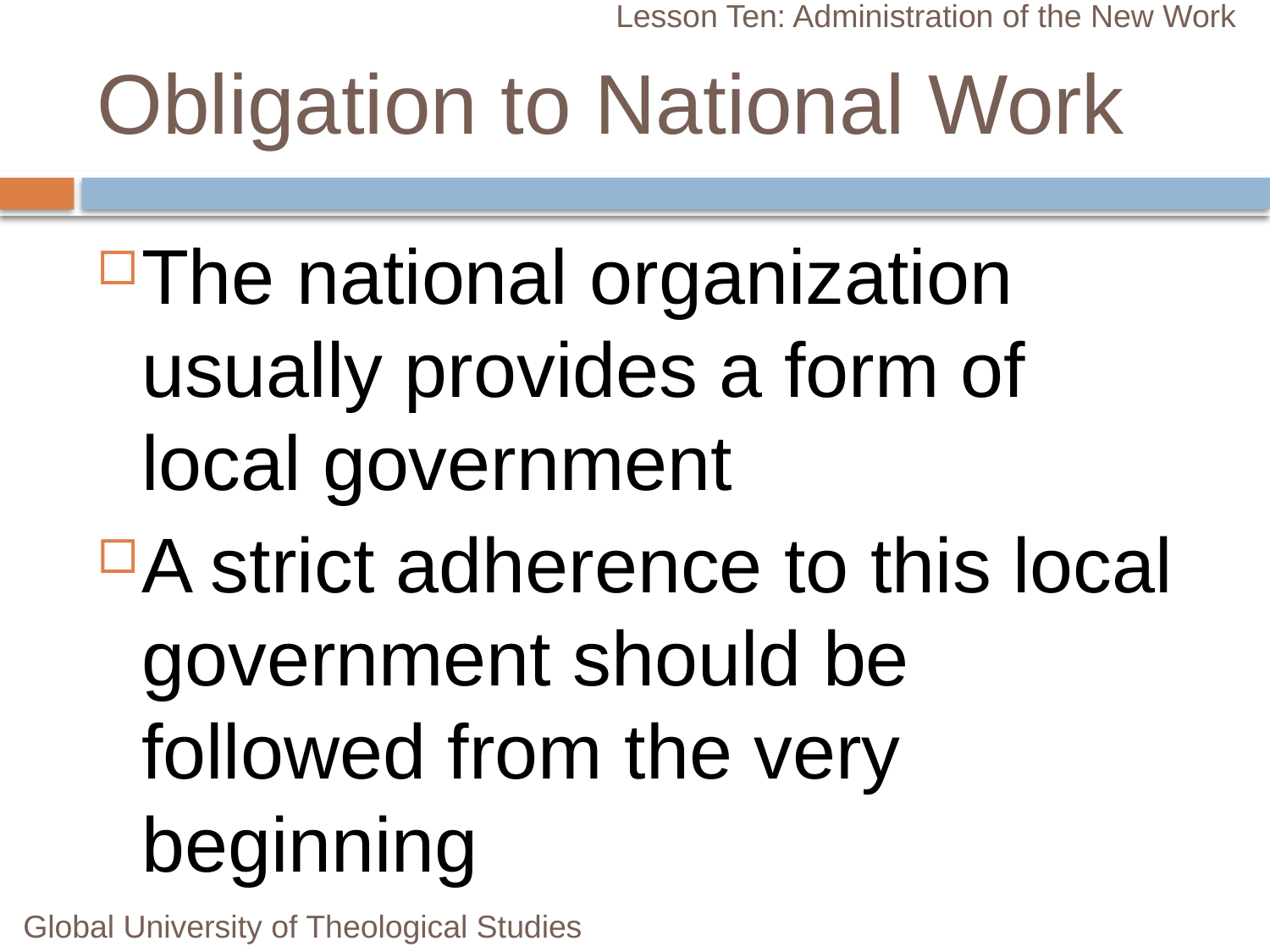

Lesson Ten: Administration of the New Work
# Obligation to National Work
The national organization usually provides a form of local government
A strict adherence to this local government should be followed from the very beginning
Global University of Theological Studies